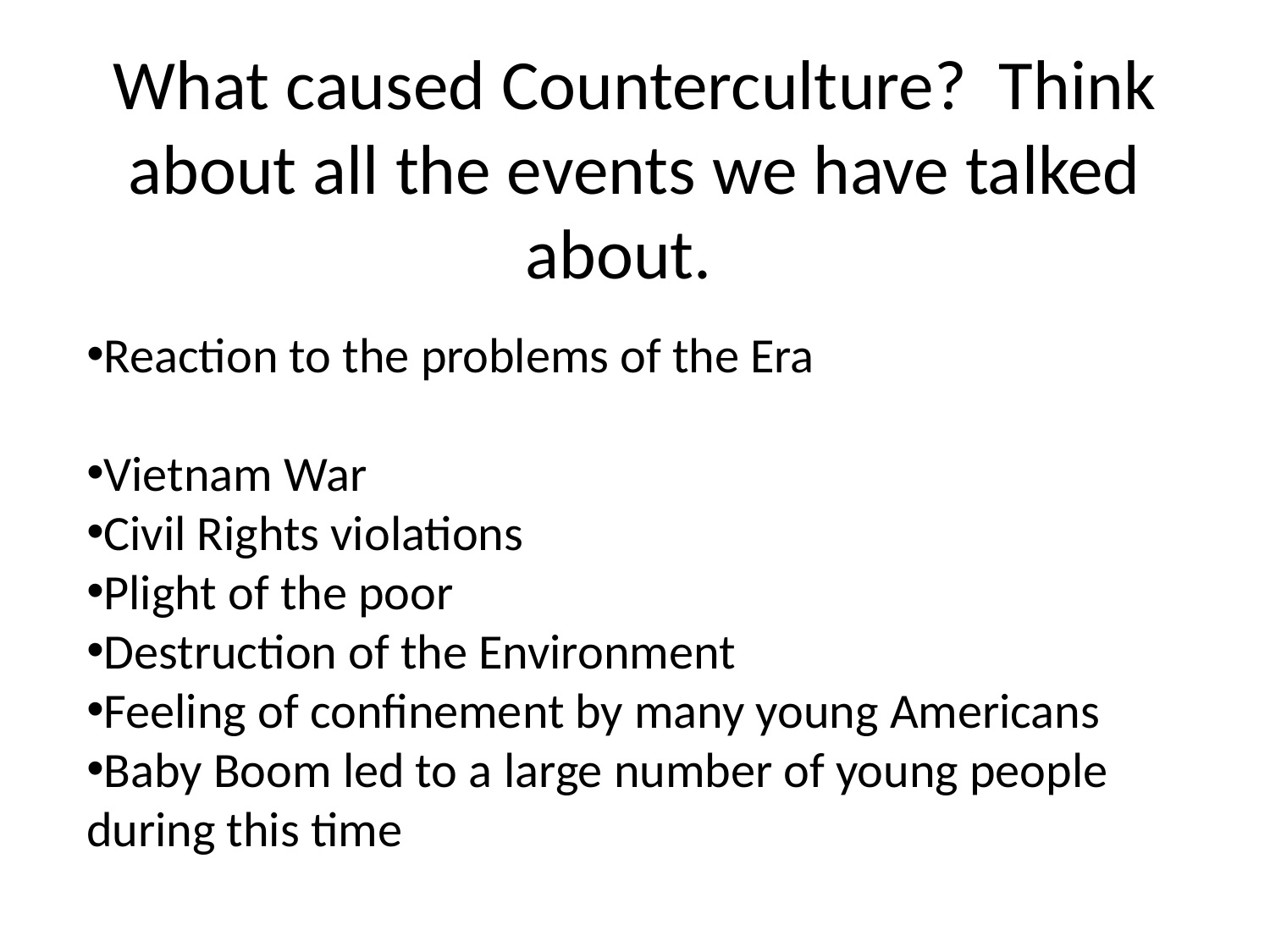

# What caused Counterculture?  Think about all the events we have talked about.
Reaction to the problems of the Era

Vietnam War
Civil Rights violations
Plight of the poor
Destruction of the Environment
Feeling of confinement by many young Americans
Baby Boom led to a large number of young people during this time